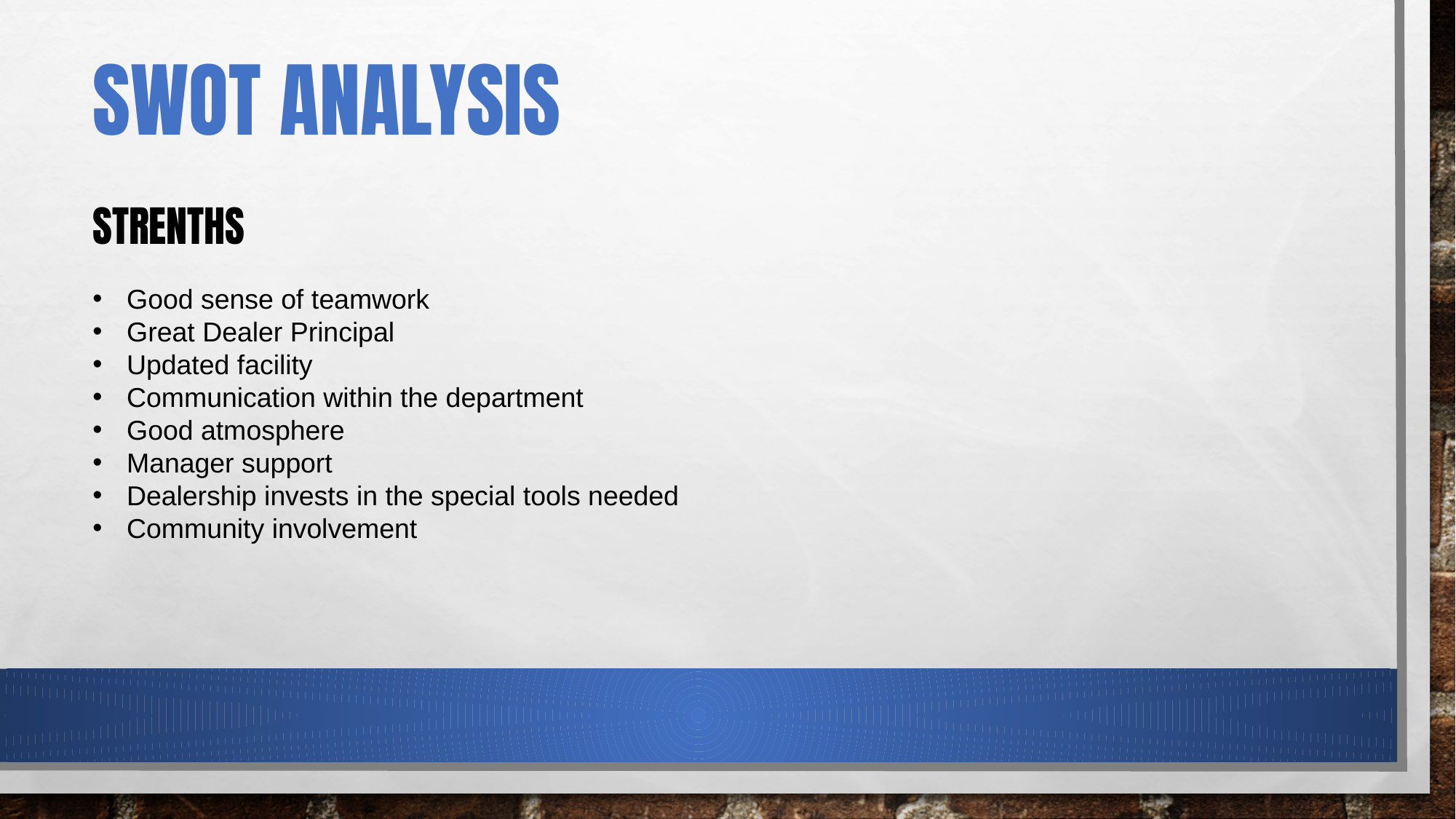

# SWOT Analysis
STRENTHS

Good sense of teamwork
Great Dealer Principal
Updated facility
Communication within the department
Good atmosphere
Manager support
Dealership invests in the special tools needed
Community involvement